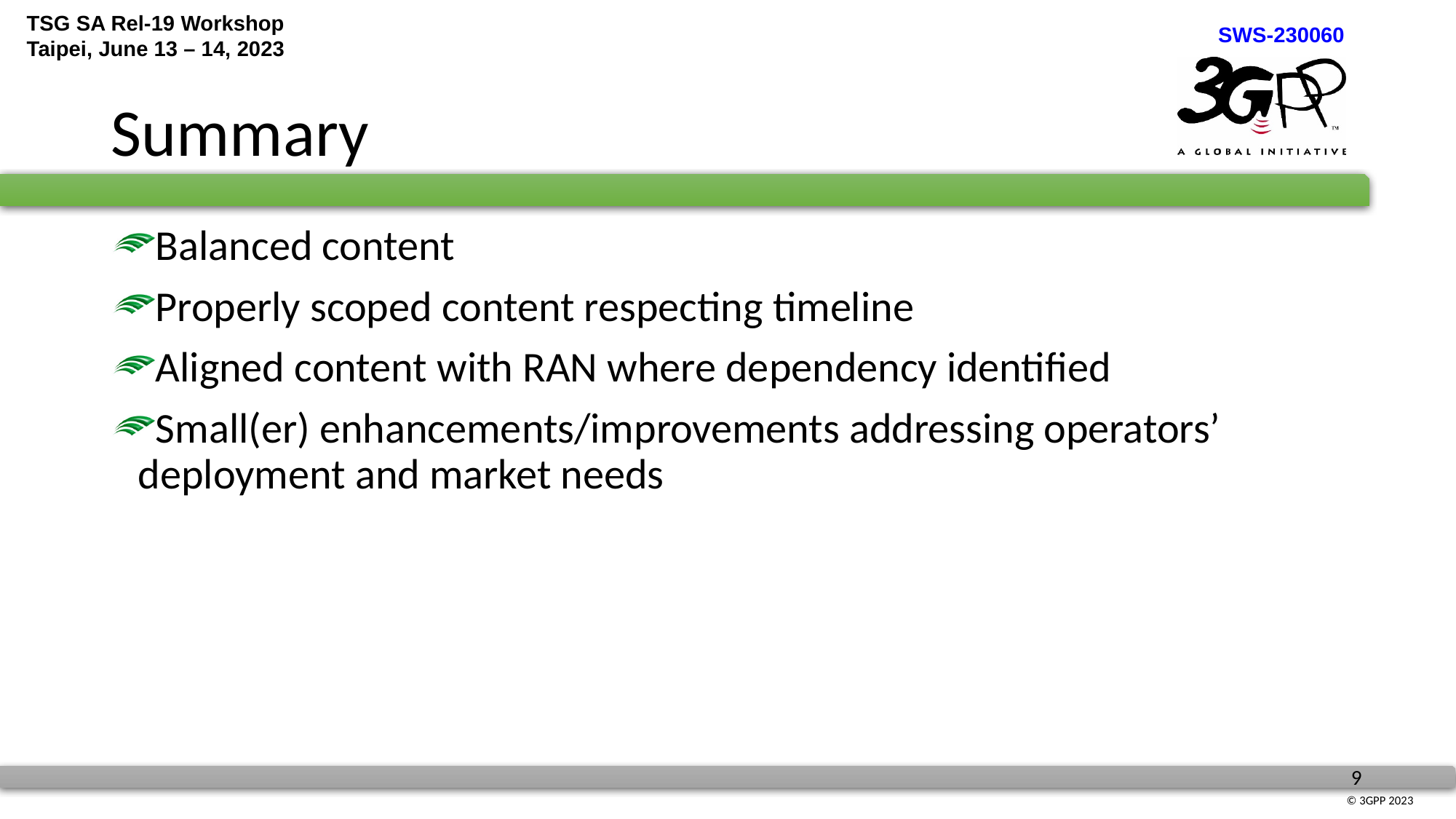

# Summary
Balanced content
Properly scoped content respecting timeline
Aligned content with RAN where dependency identified
Small(er) enhancements/improvements addressing operators’ deployment and market needs